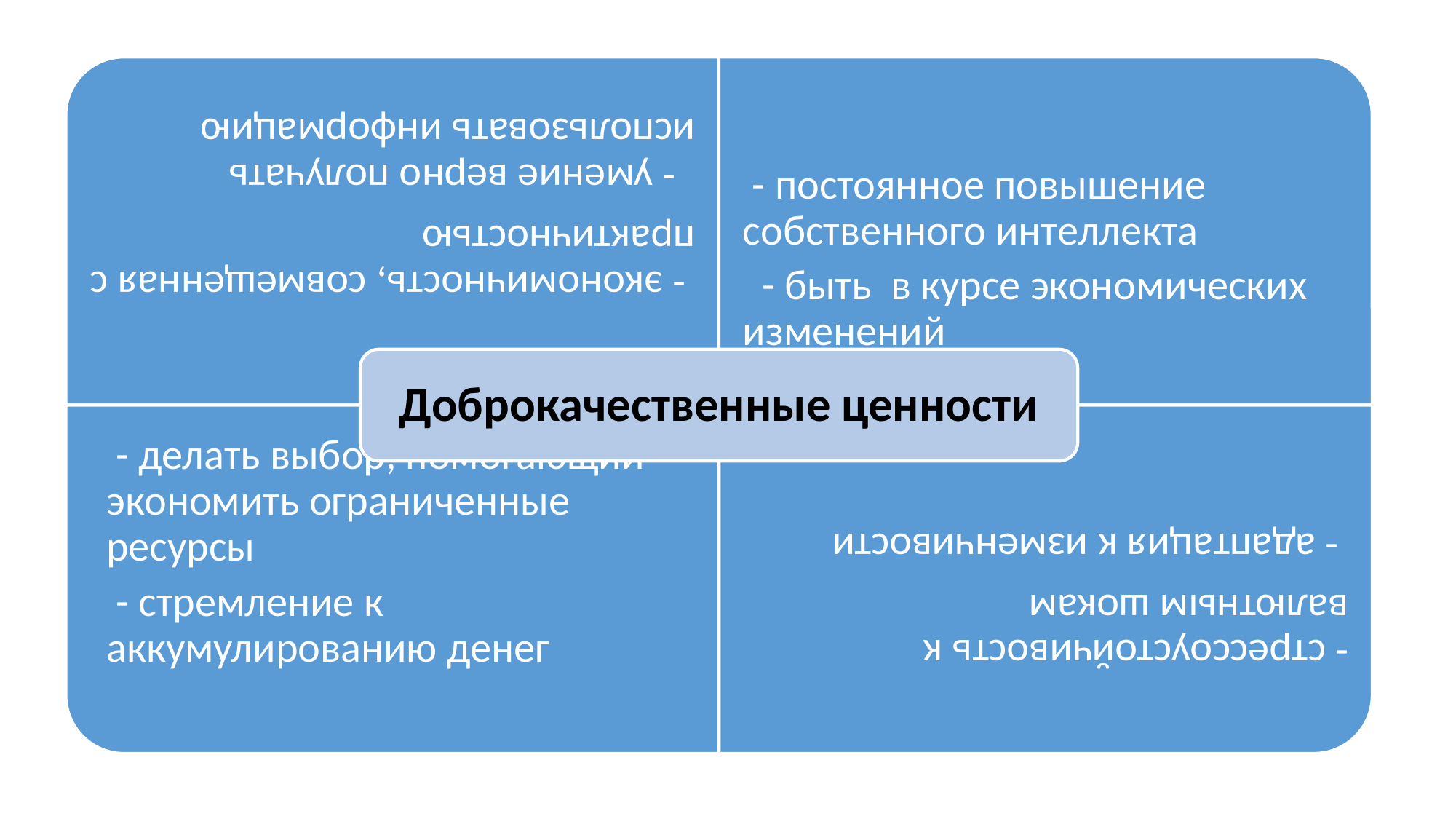

- экономичность, совмещенная с практичностью
  - умение верно получать   использовать информацию

 - постоянное повышение собственного интеллекта
  - быть  в курсе экономических изменений
 - делать выбор, помогающий экономить ограниченные ресурсы
 - стремление к    аккумулированию денег

- стрессоустойчивость к валютным шокам
 - адаптация к изменчивости

Доброкачественные ценности